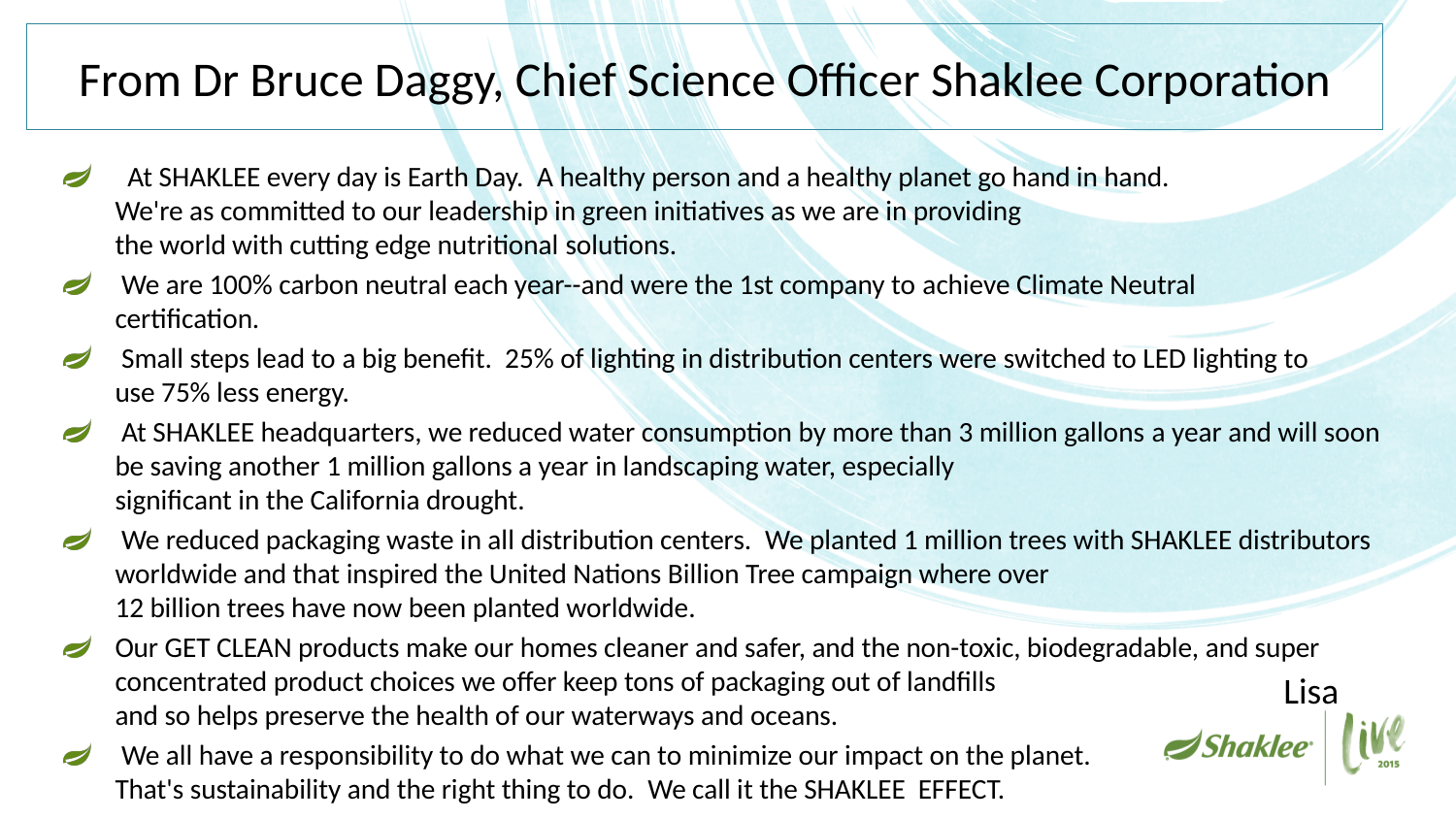

# From Dr Bruce Daggy, Chief Science Officer Shaklee Corporation
  At SHAKLEE every day is Earth Day.  A healthy person and a healthy planet go hand in hand. 
We're as committed to our leadership in green initiatives as we are in providing
the world with cutting edge nutritional solutions.
 We are 100% carbon neutral each year--and were the 1st company to achieve Climate Neutral
certification.
 Small steps lead to a big benefit.  25% of lighting in distribution centers were switched to LED lighting to use 75% less energy.
 At SHAKLEE headquarters, we reduced water consumption by more than 3 million gallons a year and will soon be saving another 1 million gallons a year in landscaping water, especially
significant in the California drought.
 We reduced packaging waste in all distribution centers.  We planted 1 million trees with SHAKLEE distributors worldwide and that inspired the United Nations Billion Tree campaign where over
12 billion trees have now been planted worldwide.
Our GET CLEAN products make our homes cleaner and safer, and the non-toxic, biodegradable, and super concentrated product choices we offer keep tons of packaging out of landfills
and so helps preserve the health of our waterways and oceans.
 We all have a responsibility to do what we can to minimize our impact on the planet. 
That's sustainability and the right thing to do.  We call it the SHAKLEE  EFFECT.
Lisa